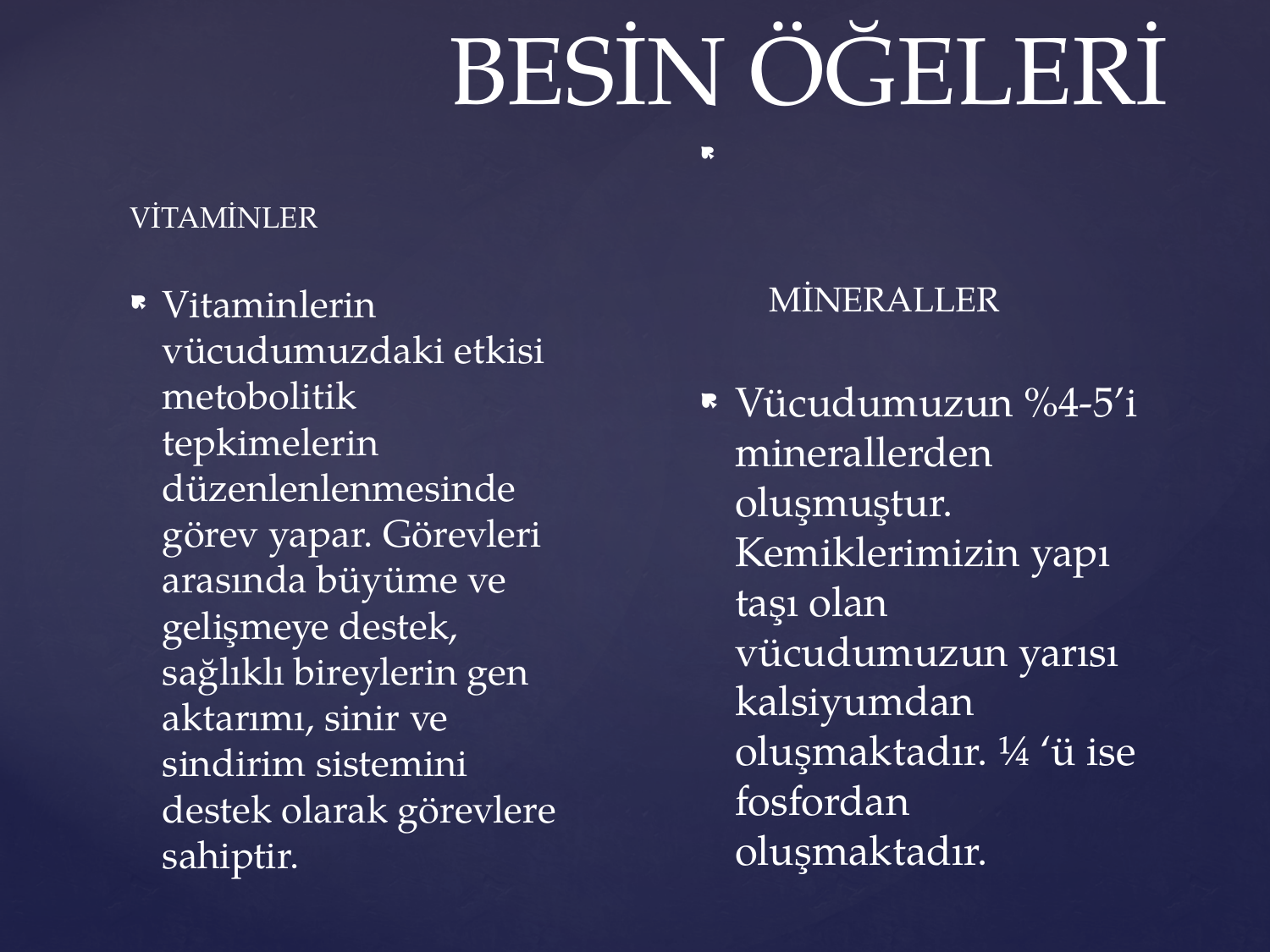

# BESİN ÖĞELERİ

VİTAMİNLER

Vitaminlerin vücudumuzdaki etkisi metobolitik tepkimelerin düzenlenlenmesinde görev yapar. Görevleri arasında büyüme ve gelişmeye destek, sağlıklı bireylerin gen aktarımı, sinir ve sindirim sistemini destek olarak görevlere sahiptir.

        MİNERALLER

Vücudumuzun %4-5’i minerallerden oluşmuştur. Kemiklerimizin yapı taşı olan vücudumuzun yarısı kalsiyumdan oluşmaktadır. ¼ ‘ü ise fosfordan oluşmaktadır.